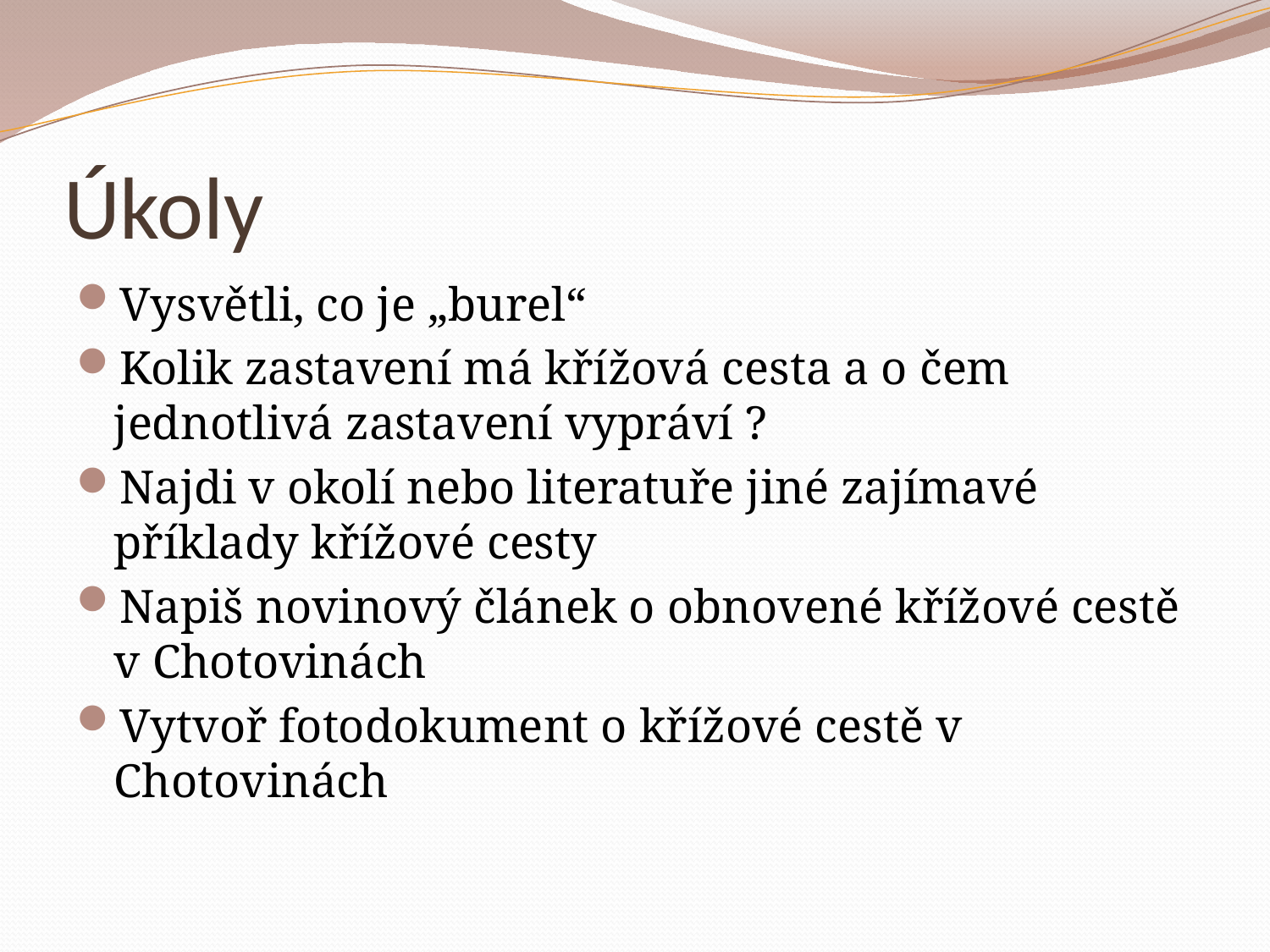

# Úkoly
Vysvětli, co je „burel“
Kolik zastavení má křížová cesta a o čem jednotlivá zastavení vypráví ?
Najdi v okolí nebo literatuře jiné zajímavé příklady křížové cesty
Napiš novinový článek o obnovené křížové cestě v Chotovinách
Vytvoř fotodokument o křížové cestě v Chotovinách